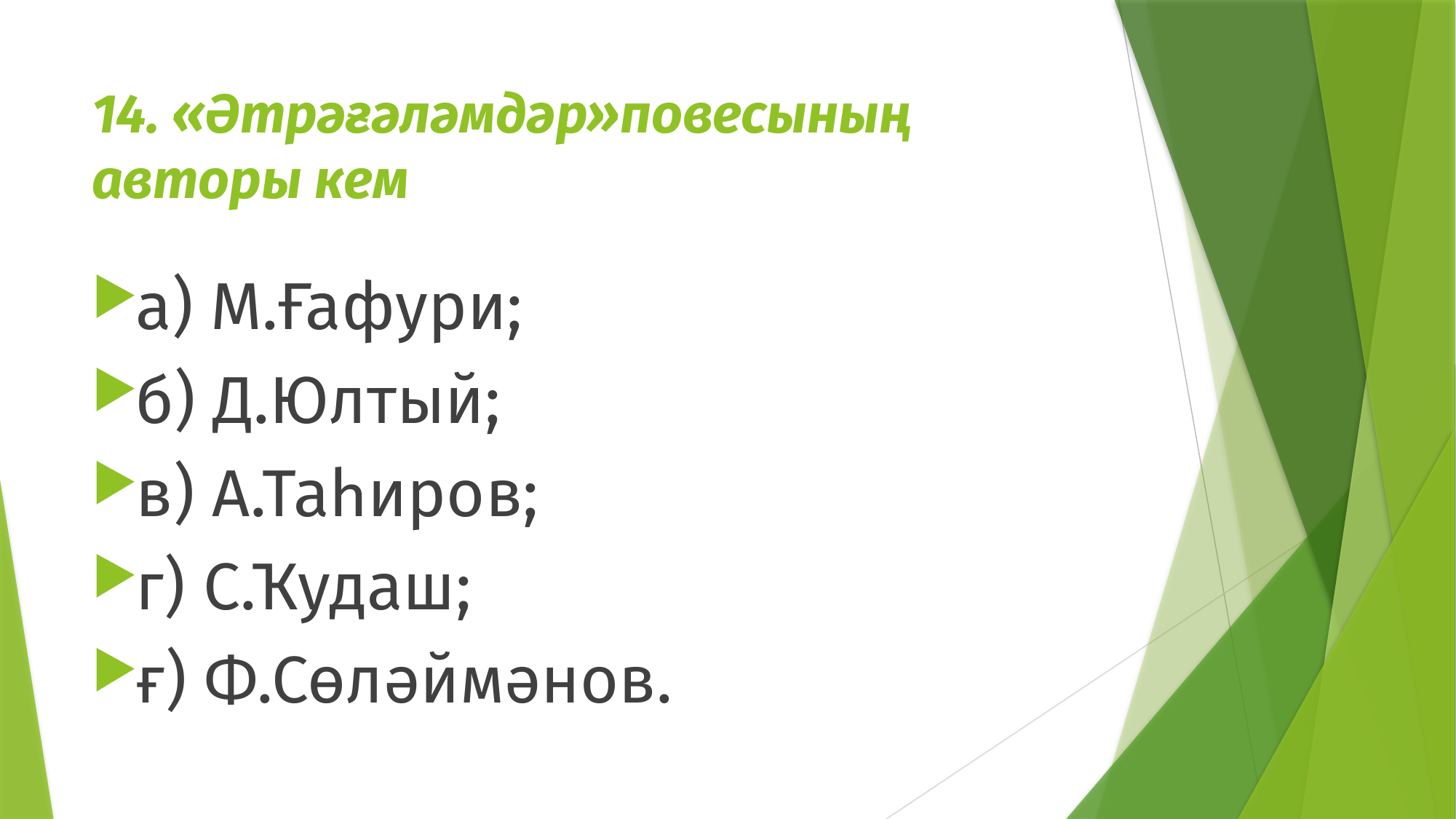

# 14. «Әтрәғәләмдәр»повесының авторы кем
а) М.Ғафури;
б) Д.Юлтый;
в) А.Таһиров;
г) С.Ҡудаш;
ғ) Ф.Сөләймәнов.